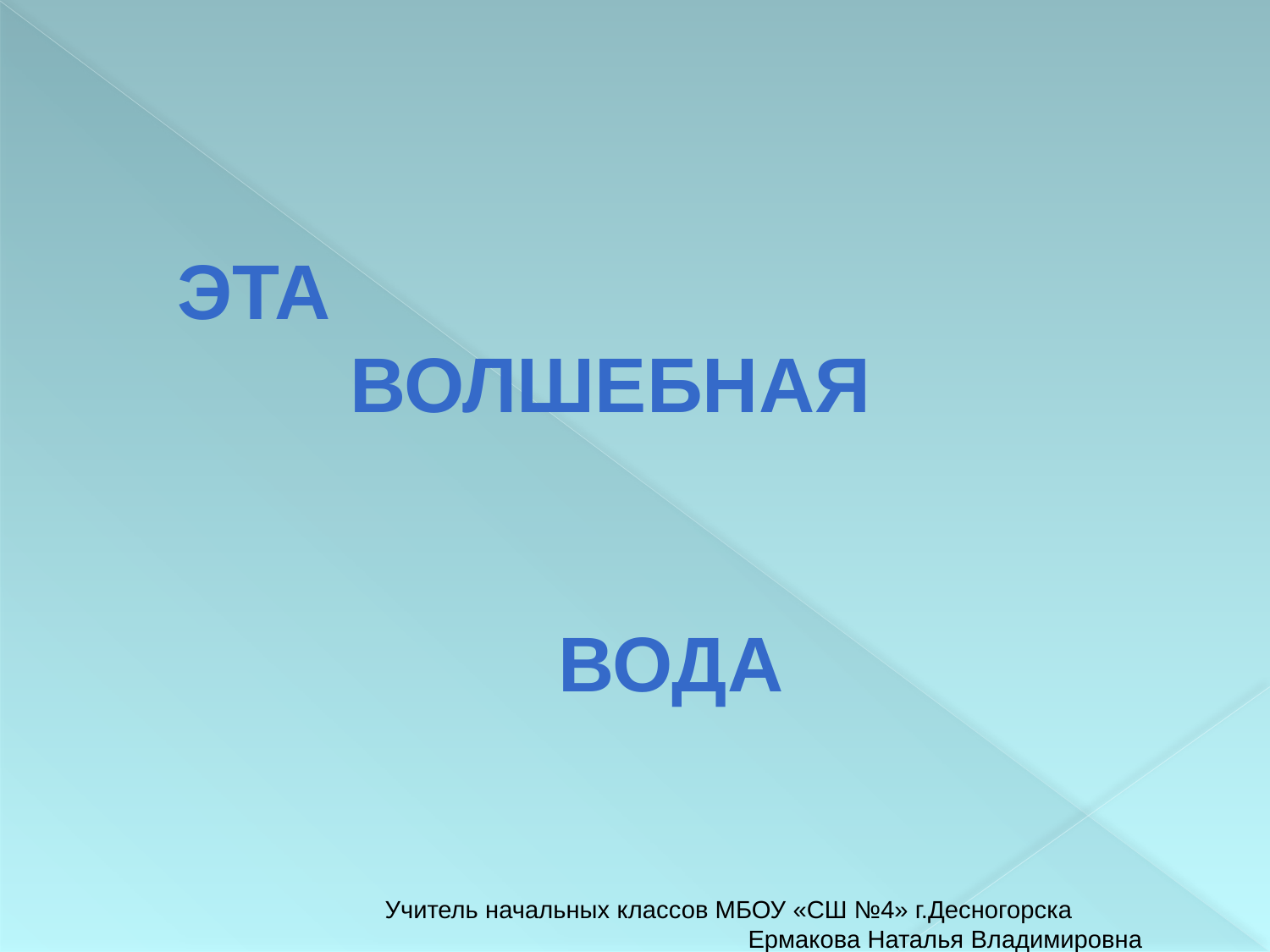

Эта
        волшебная
                                                                              	 				вода

Учитель начальных классов МБОУ «СШ №4» г.Десногорска
 Ермакова Наталья Владимировна